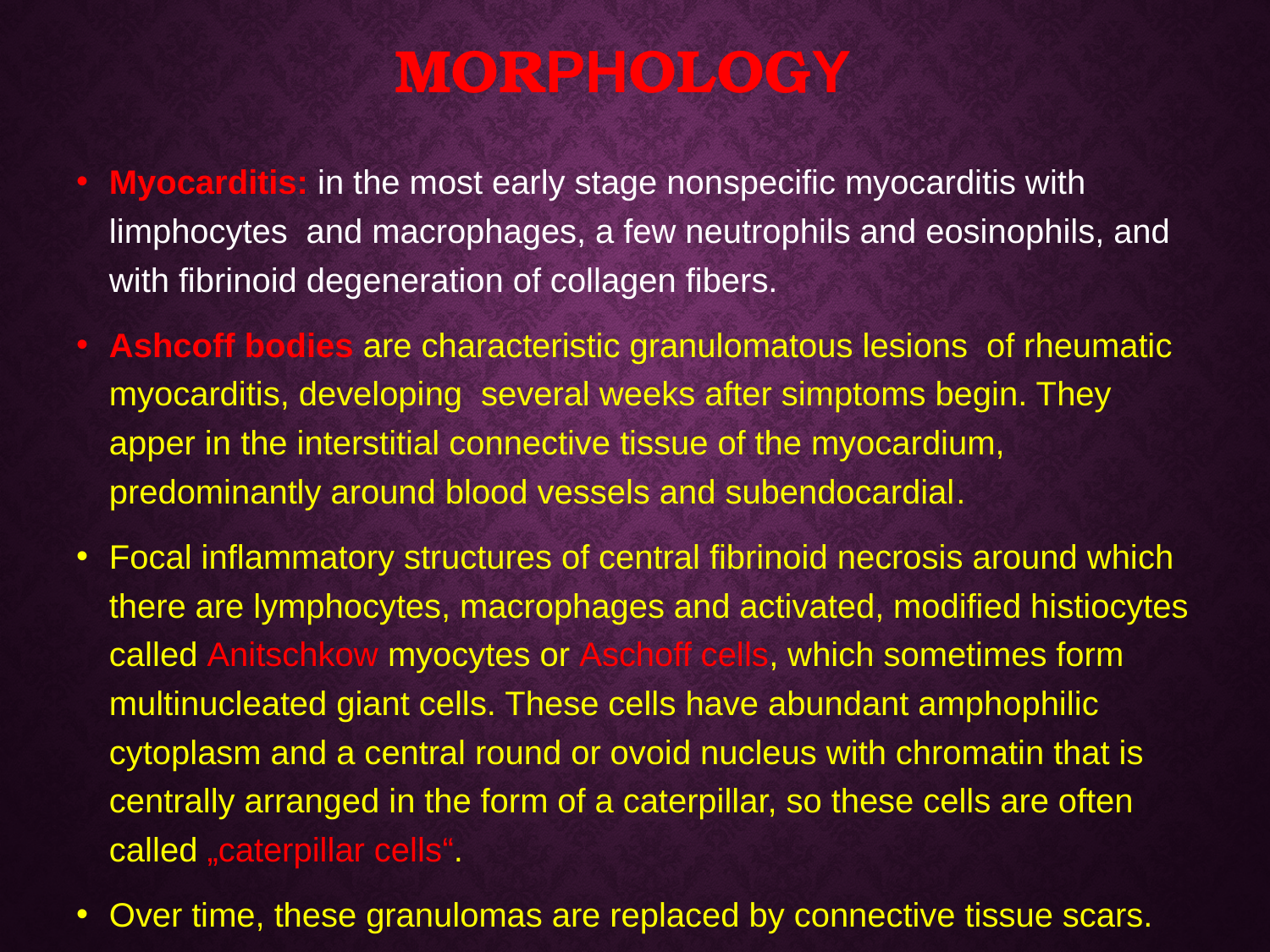

# Morphology
Myocarditis: in the most early stage nonspecific myocarditis with limphocytes  and macrophages, a few neutrophils and eosinophils, and with fibrinoid degeneration of collagen fibers.
Ashcoff bodies are characteristic granulomatous lesions  of rheumatic myocarditis, developing  several weeks after simptoms begin. They apper in the interstitial connective tissue of the myocardium, predominantly around blood vessels and subendocardial.
Focal inflammatory structures of central fibrinoid necrosis around which there are lymphocytes, macrophages and activated, modified histiocytes called Anitschkow myocytes or Aschoff cells, which sometimes form multinucleated giant cells. These cells have abundant amphophilic cytoplasm and a central round or ovoid nucleus with chromatin that is centrally arranged in the form of a caterpillar, so these cells are often called „caterpillar cells“.
Over time, these granulomas are replaced by connective tissue scars.